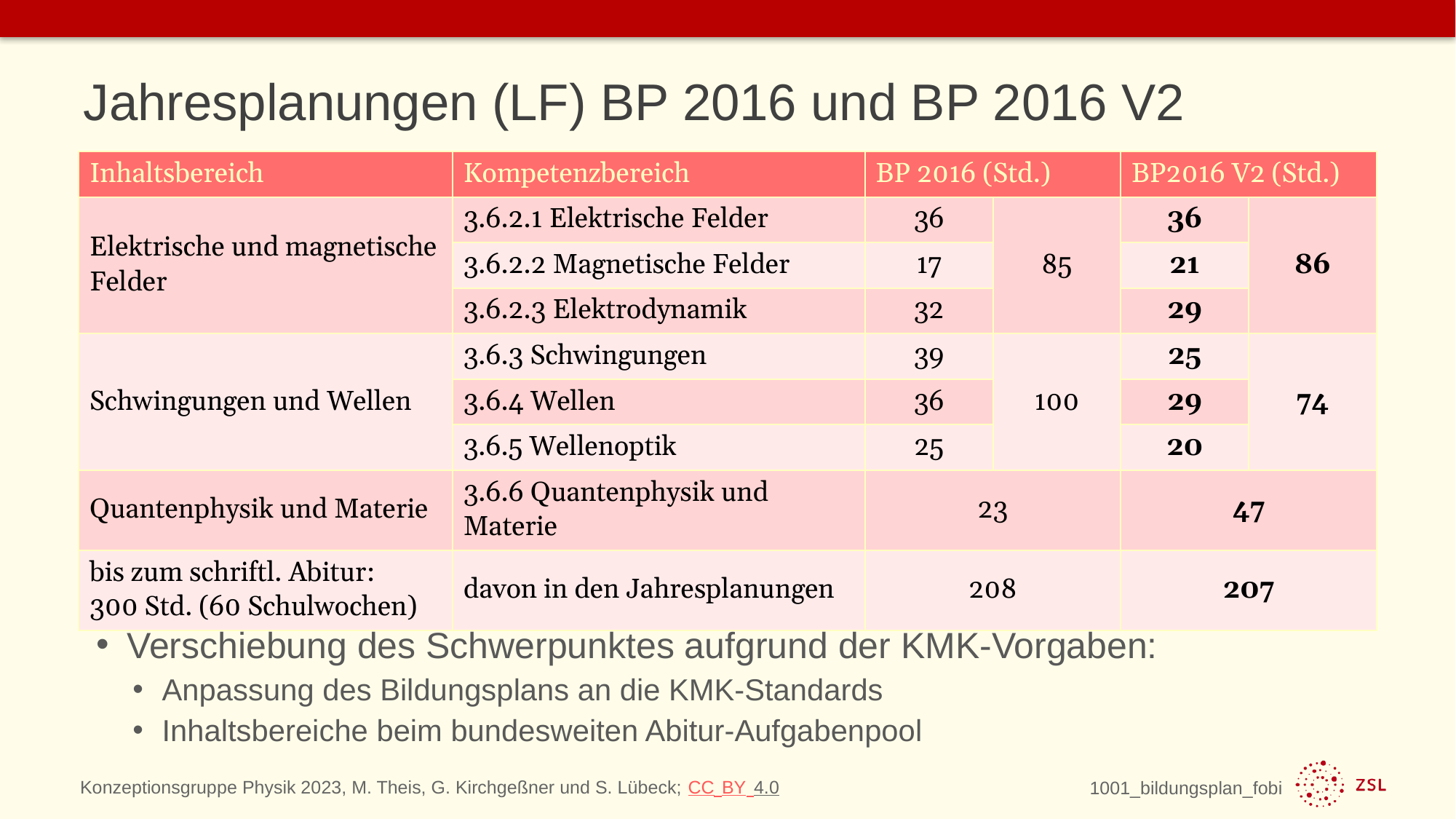

# Jahresplanungen (LF) BP 2016 und BP 2016 V2
| Inhaltsbereich | Kompetenzbereich | BP 2016 (Std.) |  | BP2016 V2 (Std.) |  |
| --- | --- | --- | --- | --- | --- |
| Elektrische und magnetische Felder | 3.6.2.1 Elektrische Felder | 36 | 85 | 36 | 86 |
|  | 3.6.2.2 Magnetische Felder | 17 |  | 21 |  |
|  | 3.6.2.3 Elektrodynamik | 32 |  | 29 |  |
| Schwingungen und Wellen | 3.6.3 Schwingungen | 39 | 100 | 25 | 74 |
|  | 3.6.4 Wellen | 36 |  | 29 |  |
|  | 3.6.5 Wellenoptik | 25 |  | 20 |  |
| Quantenphysik und Materie | 3.6.6 Quantenphysik und Materie | 23 |  | 47 |  |
| bis zum schriftl. Abitur: 300 Std. (60 Schulwochen) | davon in den Jahresplanungen | 208 |  | 207 |  |
Verschiebung des Schwerpunktes aufgrund der KMK-Vorgaben:
Anpassung des Bildungsplans an die KMK-Standards
Inhaltsbereiche beim bundesweiten Abitur-Aufgabenpool